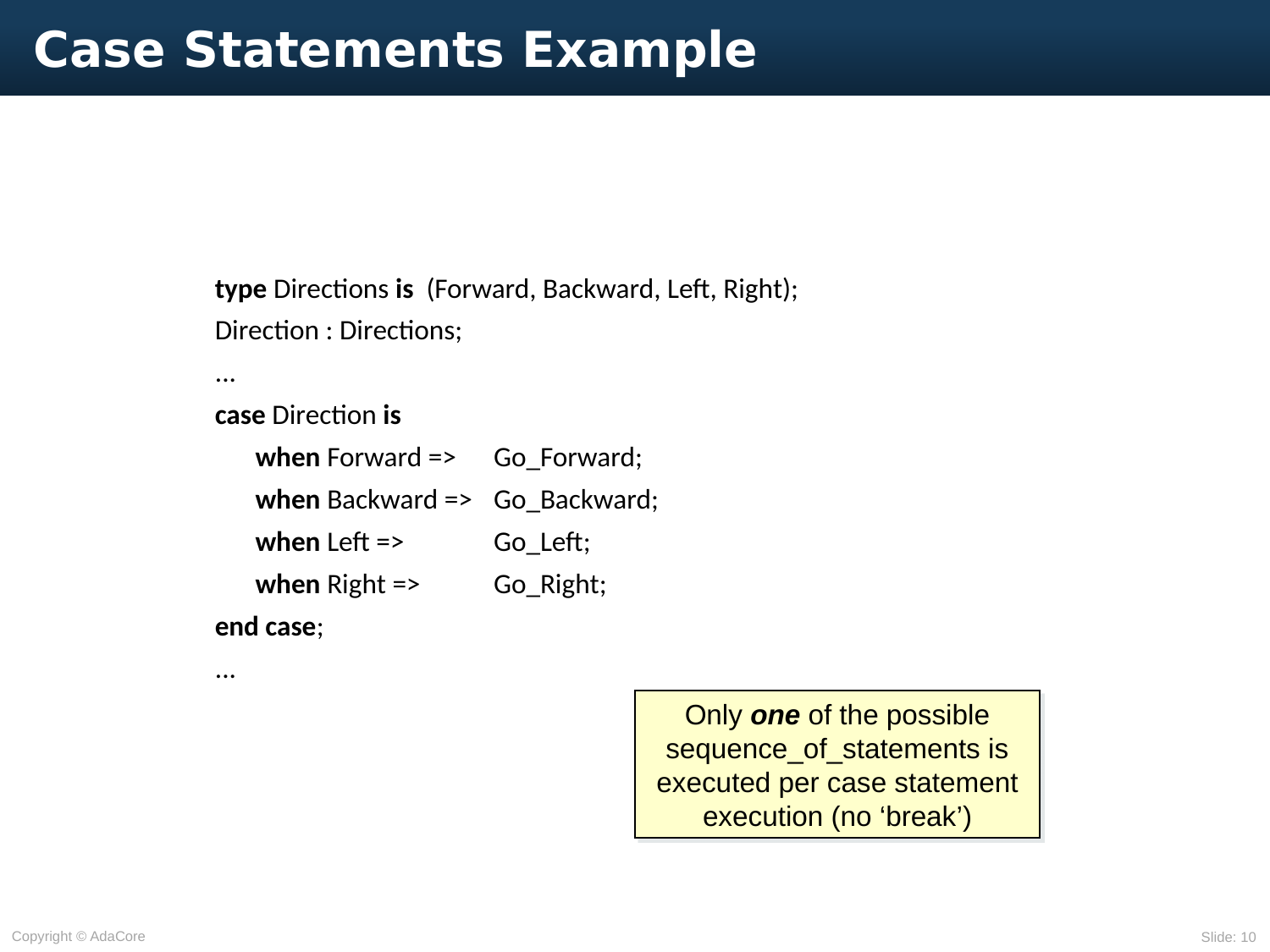

# Case Statements Example
	type Directions is  (Forward, Backward, Left, Right);
	Direction : Directions;
	...
	case Direction is
		when Forward =>	Go_Forward;
		when Backward => 	Go_Backward;
		when Left => 	Go_Left;
		when Right =>	Go_Right;
	end case;
	...
Only one of the possible sequence_of_statements is executed per case statement execution (no ‘break’)